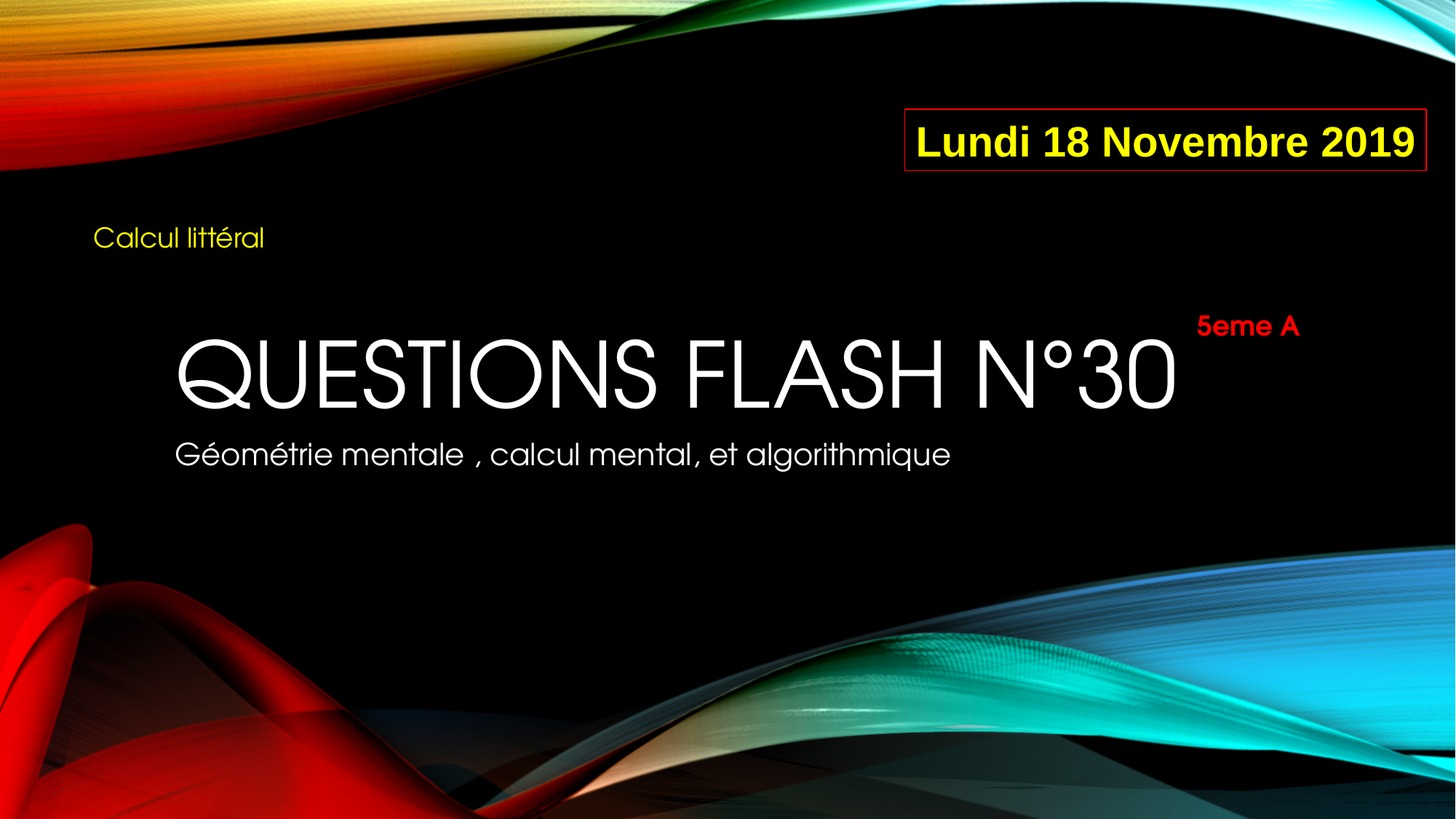

Lundi 18 Novembre 2019
Calcul littéral
# Questions FLASH n°30
5eme A
Géométrie mentale , calcul mental, et algorithmique